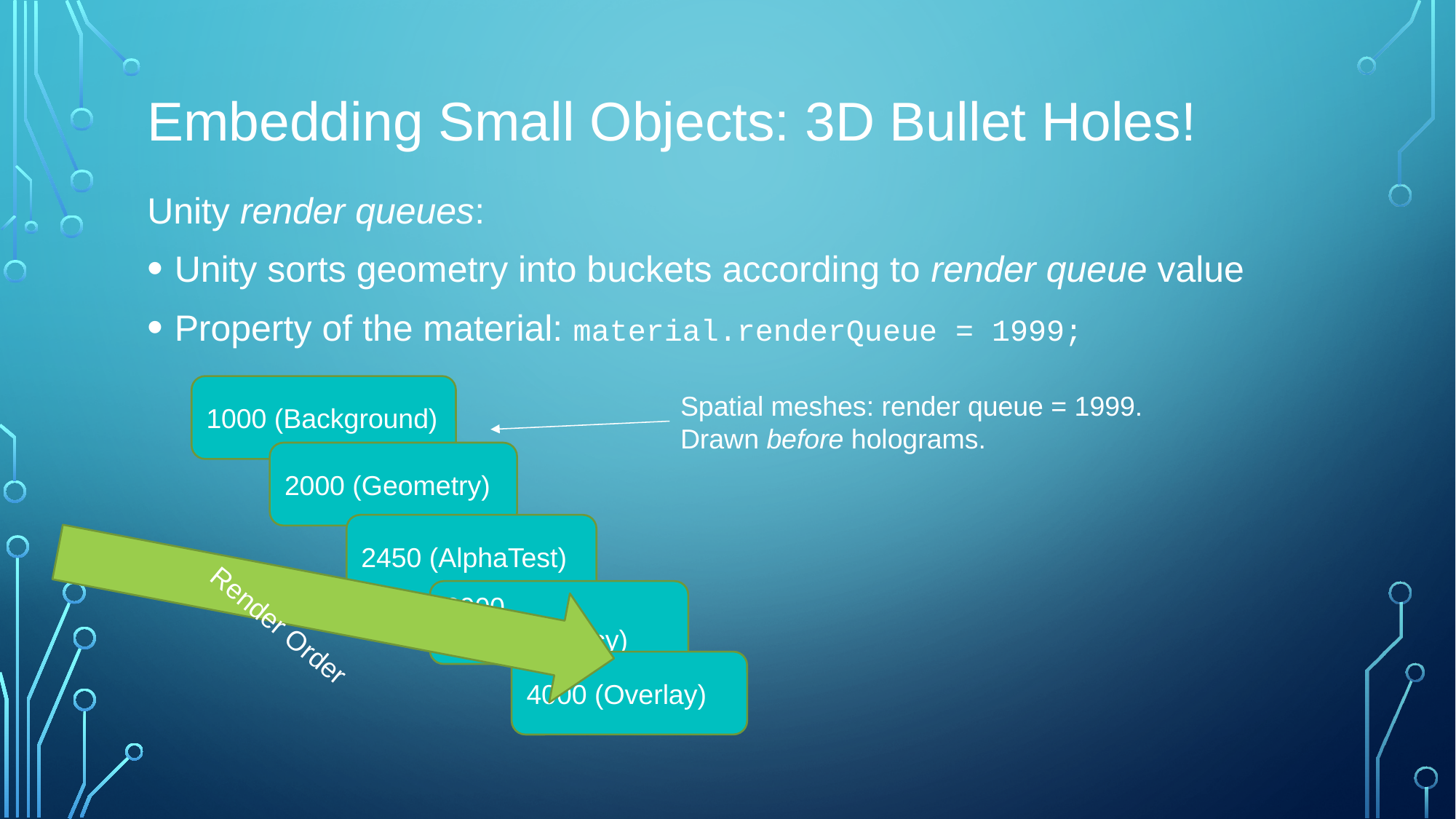

# Embedding Small Objects: 3D Bullet Holes!
Unity render queues:
Unity sorts geometry into buckets according to render queue value
Property of the material: material.renderQueue = 1999;

1000 (Background)
Spatial meshes: render queue = 1999.
Drawn before holograms.
2000 (Geometry)
2450 (AlphaTest)

3000 (Transparency)
Render Order
4000 (Overlay)